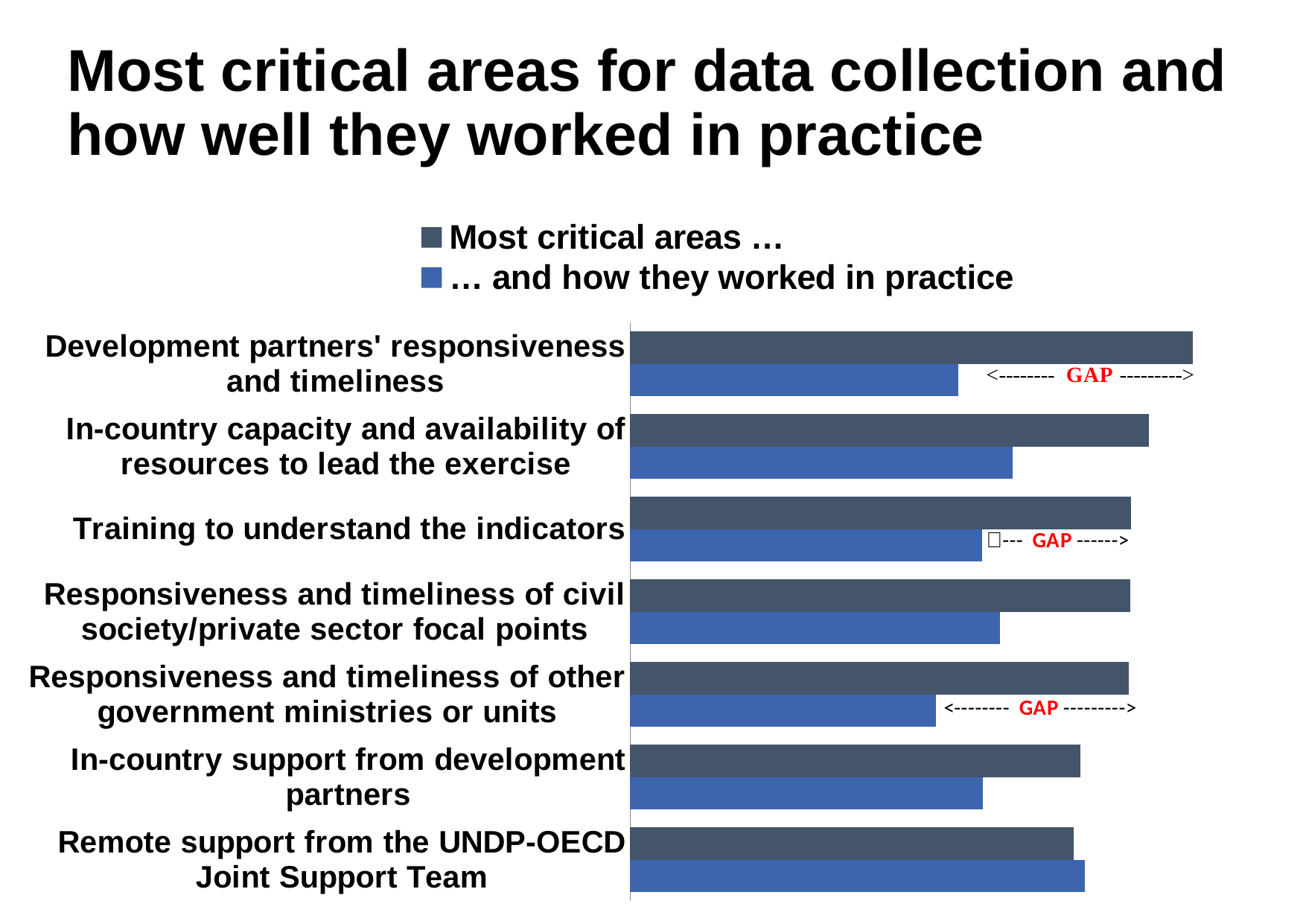

# Most critical areas for data collection and how well they worked in practice

### Chart

| Category | … and how they worked in practice | Most critical areas … |
|---|---|---|
| Remote support from the UNDP-OECD Joint Support Team | 2.88571428571429 | 2.811594202898551 |
| In-country support from development partners | 2.23943661971831 | 2.855072463768115 |
| Responsiveness and timeliness of other government ministries or units | 1.941176470588235 | 3.161764705882354 |
| Responsiveness and timeliness of civil society/private sector focal points | 2.347222222222223 | 3.173913043478261 |
| Training to understand the indicators | 2.231884057971015 | 3.179104477611941 |
| In-country capacity and availability of resources to lead the exercise | 2.424657534246575 | 3.289855072463768 |
| Development partners' responsiveness and timeliness | 2.08219178082192 | 3.571428571428571 |